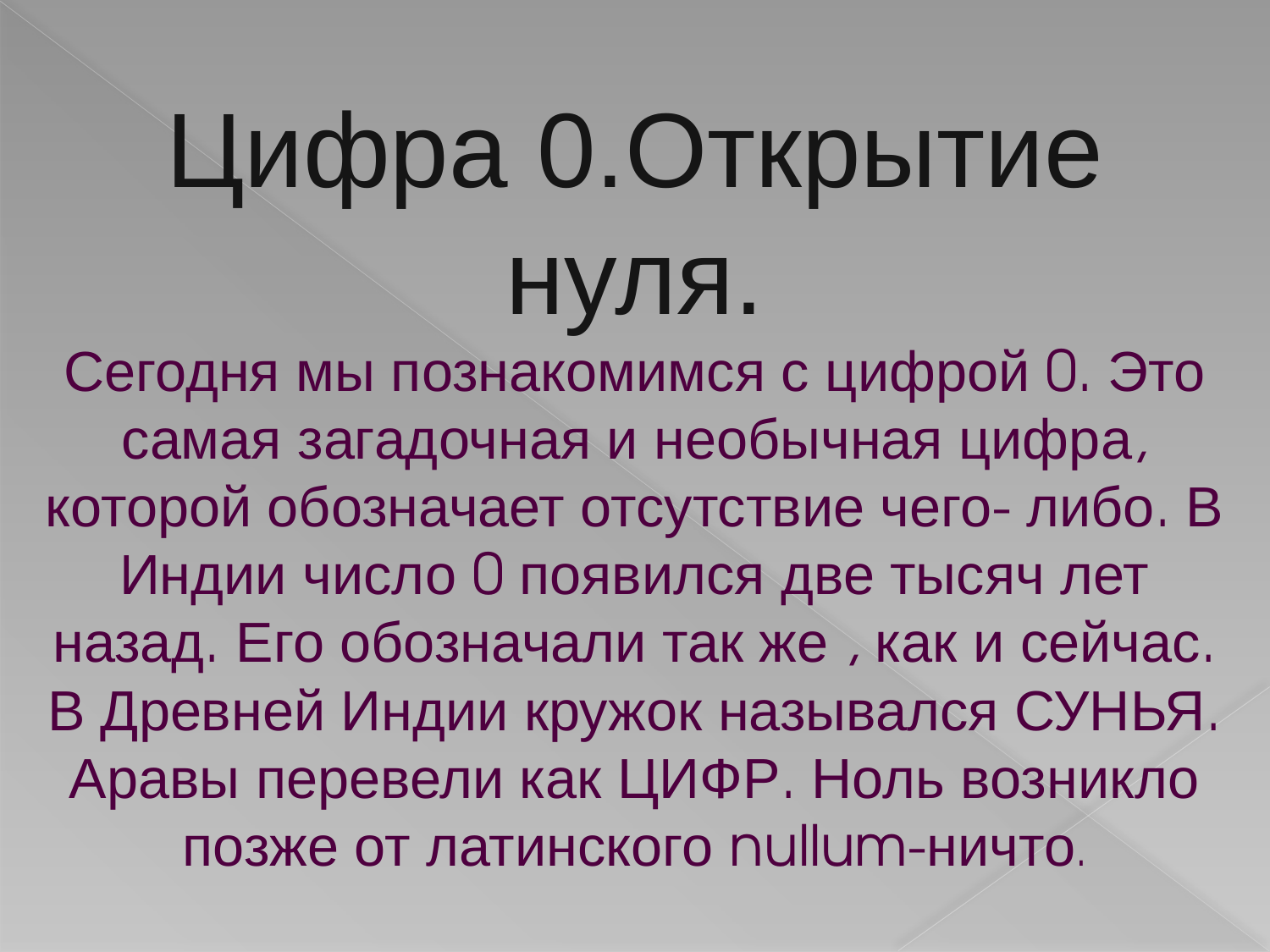

# Цифра 0.Открытие нуля. Сегодня мы познакомимся с цифрой 0. Это самая загадочная и необычная цифра, которой обозначает отсутствие чего- либо. В Индии число 0 появился две тысяч лет назад. Его обозначали так же , как и сейчас. В Древней Индии кружок назывался СУНЬЯ. Аравы перевели как ЦИФР. Ноль возникло позже от латинского nullum-ничто.